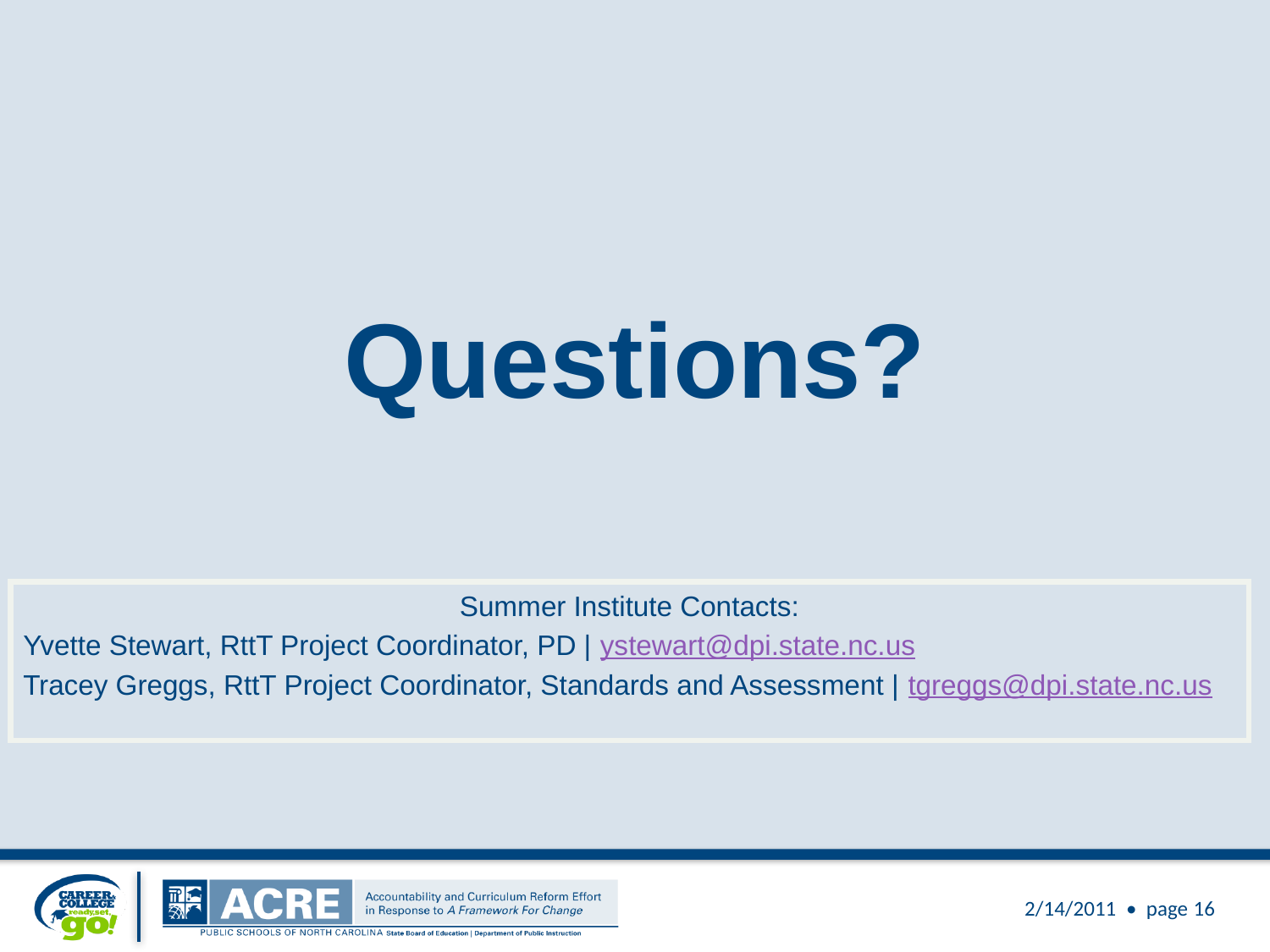

# Questions?
Summer Institute Contacts:
Yvette Stewart, RttT Project Coordinator, PD | ystewart@dpi.state.nc.us
Tracey Greggs, RttT Project Coordinator, Standards and Assessment | tgreggs@dpi.state.nc.us
2/14/2011  •  page 16